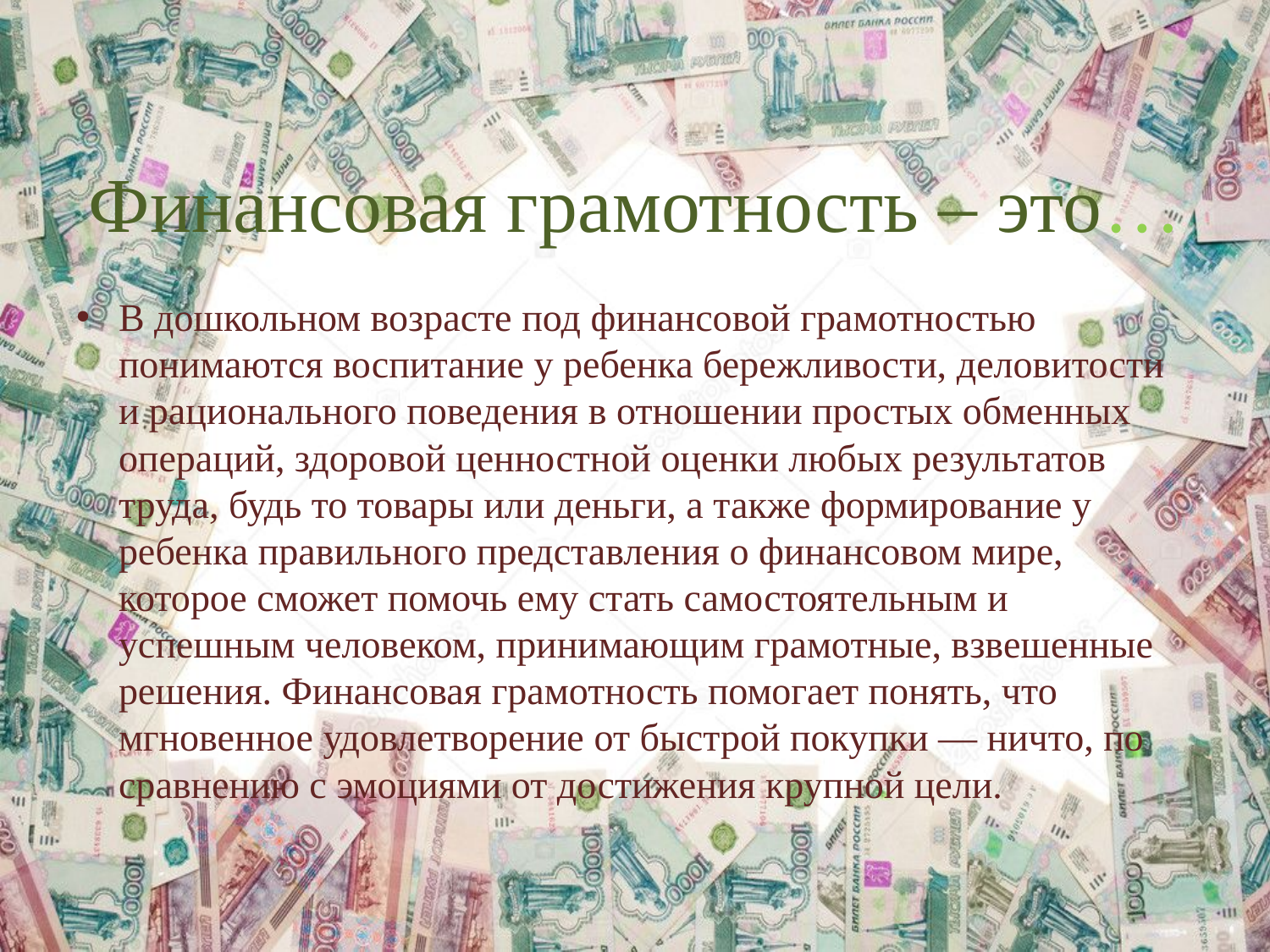

# Финансовая грамотность – это…
В дошкольном возрасте под финансовой грамотностью понимаются воспитание у ребенка бережливости, деловитости и рационального поведения в отношении простых обменных операций, здоровой ценностной оценки любых результатов труда, будь то товары или деньги, а также формирование у ребенка правильного представления о финансовом мире, которое сможет помочь ему стать самостоятельным и успешным человеком, принимающим грамотные, взвешенные решения. Финансовая грамотность помогает понять, что мгновенное удовлетворение от быстрой покупки — ничто, по сравнению с эмоциями от достижения крупной цели.